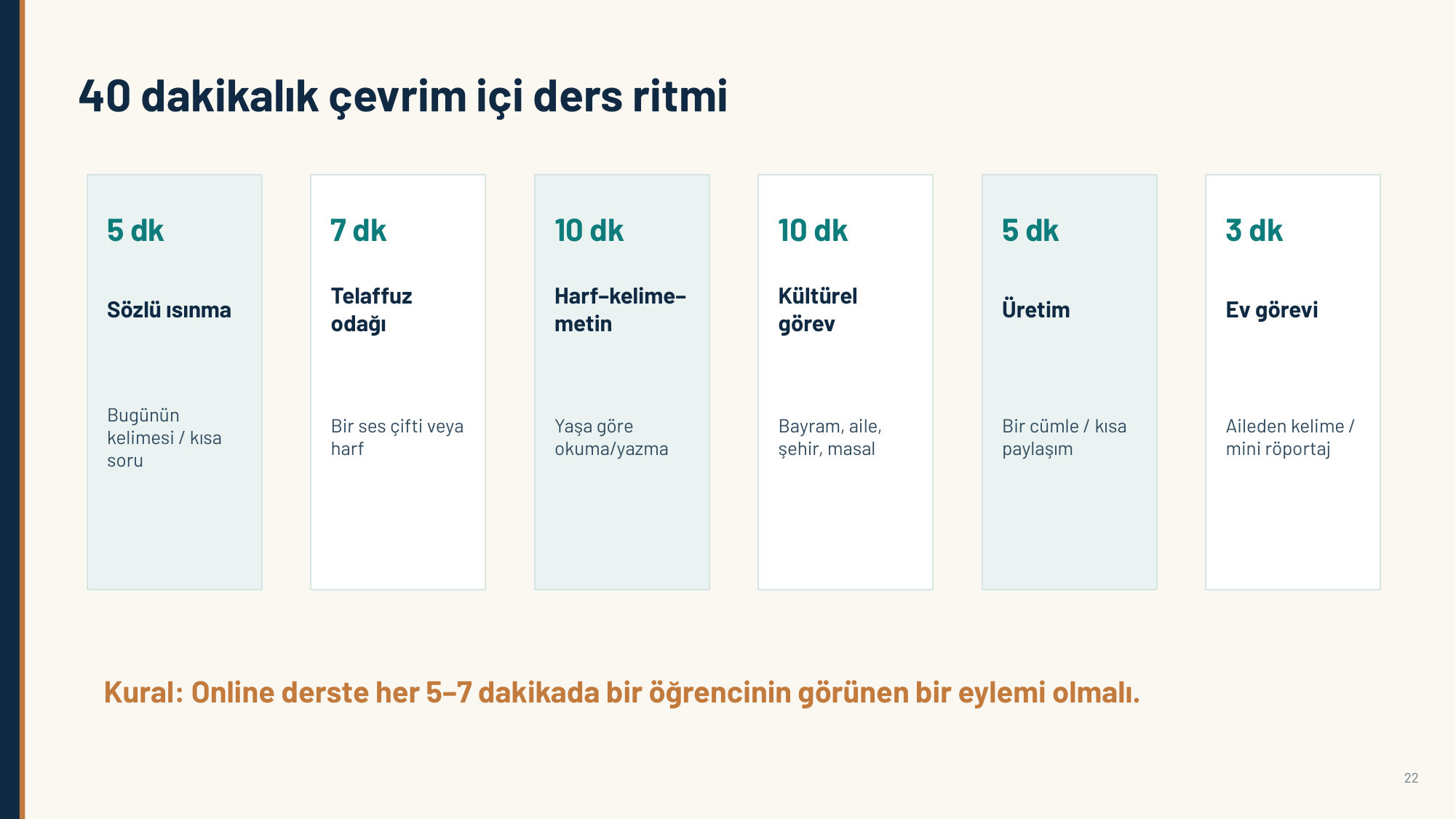

40 dakikalık çevrim içi ders ritmi

5 dk
7 dk
10 dk
10 dk
5 dk
3 dk
Sözlü ısınma
Telaffuz odağı
Harf–kelime–metin
Kültürel görev
Üretim
Ev görevi
Bugünün kelimesi / kısa soru
Bir ses çifti veya harf
Yaşa göre okuma/yazma
Bayram, aile, şehir, masal
Bir cümle / kısa paylaşım
Aileden kelime / mini röportaj
Kural: Online derste her 5–7 dakikada bir öğrencinin görünen bir eylemi olmalı.
22